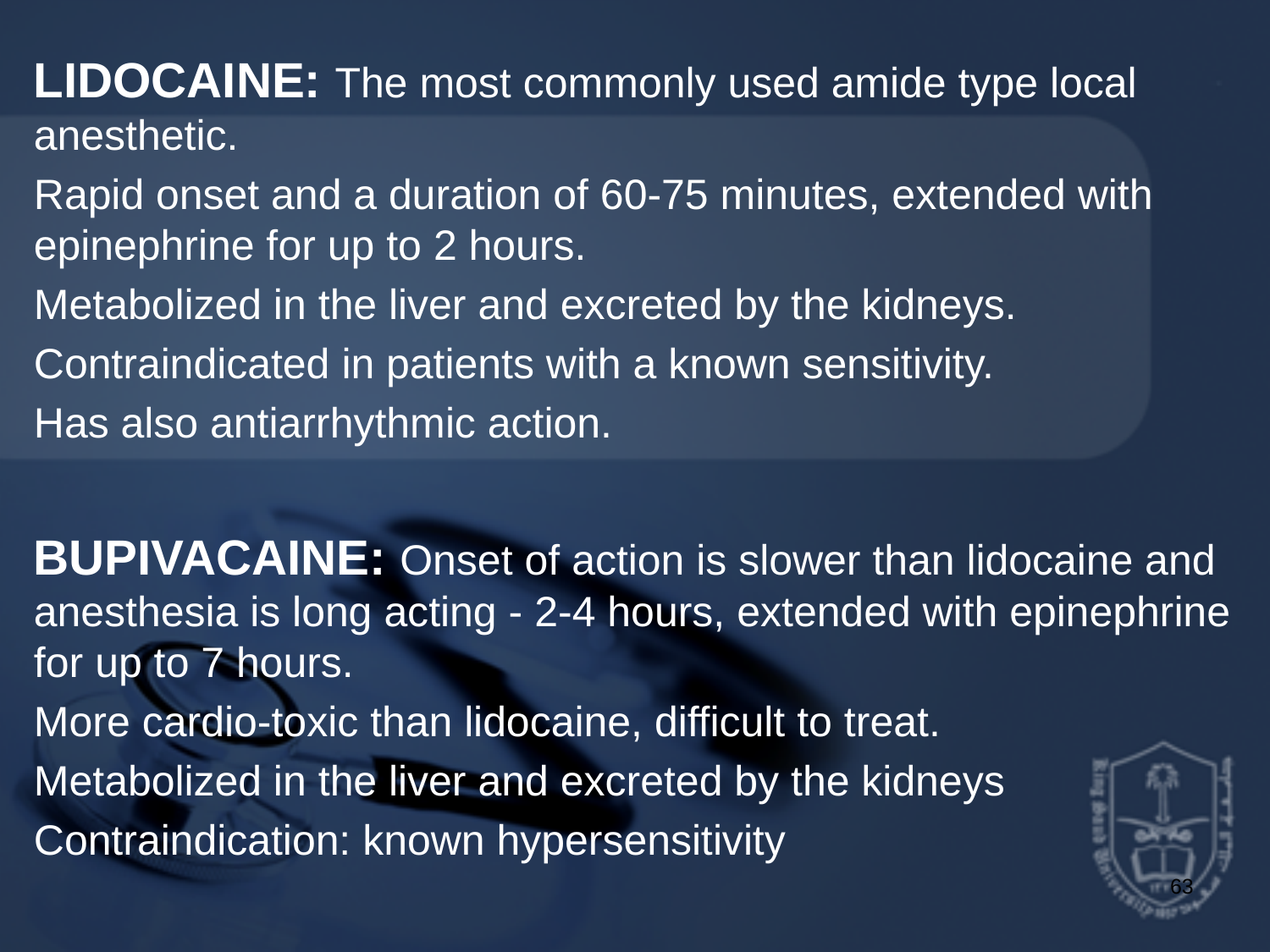

LIDOCAINE: The most commonly used amide type local anesthetic.
Rapid onset and a duration of 60-75 minutes, extended with epinephrine for up to 2 hours.
Metabolized in the liver and excreted by the kidneys.
Contraindicated in patients with a known sensitivity.
Has also antiarrhythmic action.

BUPIVACAINE: Onset of action is slower than lidocaine and anesthesia is long acting - 2-4 hours, extended with epinephrine for up to 7 hours.
More cardio-toxic than lidocaine, difficult to treat.
Metabolized in the liver and excreted by the kidneys
Contraindication: known hypersensitivity

63